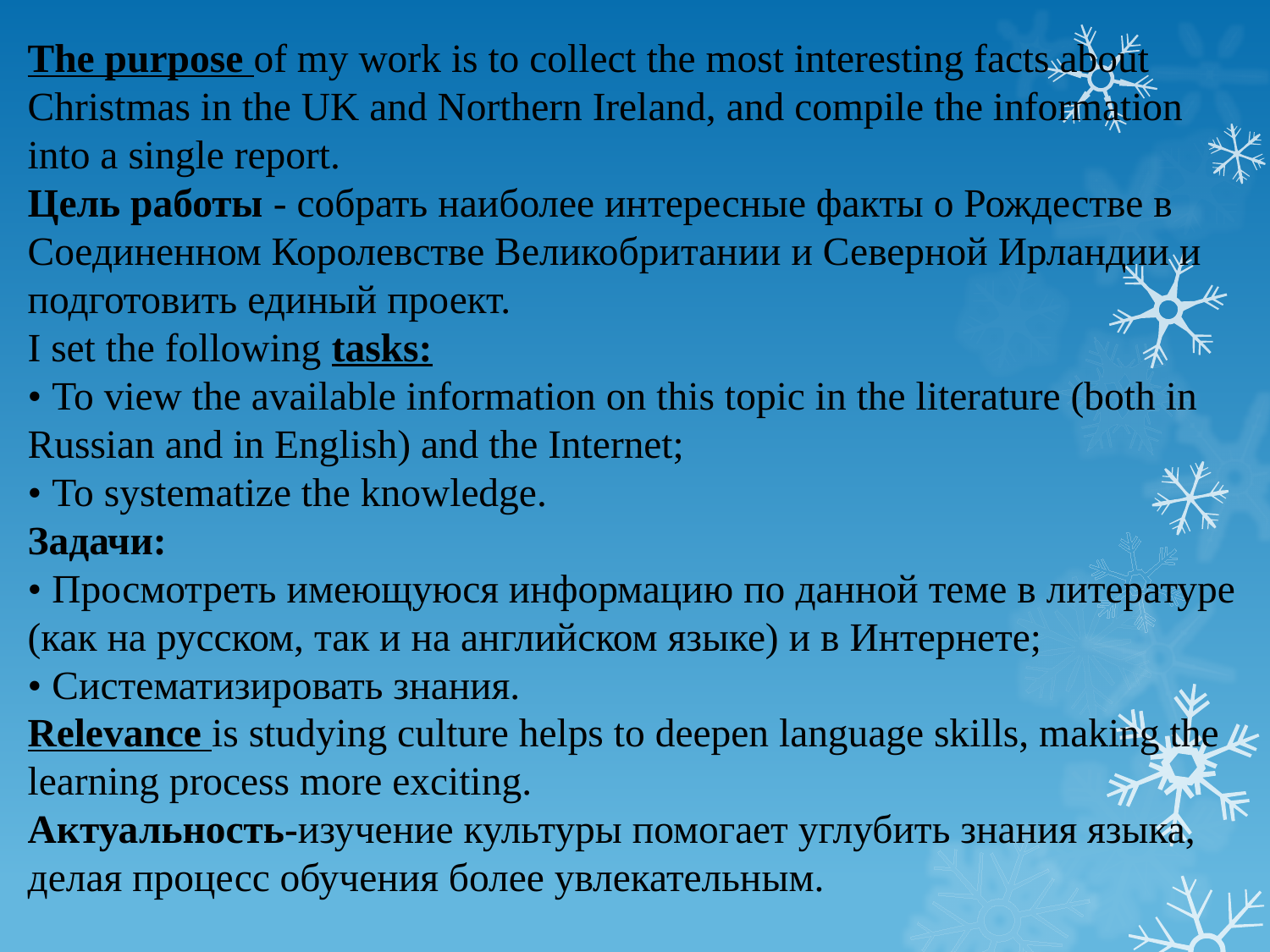

The purpose of my work is to collect the most interesting facts about Christmas in the UK and Northern Ireland, and compile the information into a single report.
Цель работы - собрать наиболее интересные факты о Рождестве в Соединенном Королевстве Великобритании и Северной Ирландии и подготовить единый проект.
I set the following tasks:
• To view the available information on this topic in the literature (both in Russian and in English) and the Internet;
• To systematize the knowledge.
Задачи:
• Просмотреть имеющуюся информацию по данной теме в литературе (как на русском, так и на английском языке) и в Интернете;
• Систематизировать знания.
Relevance is studying culture helps to deepen language skills, making the learning process more exciting.
Актуальность-изучение культуры помогает углубить знания языка, делая процесс обучения более увлекательным.